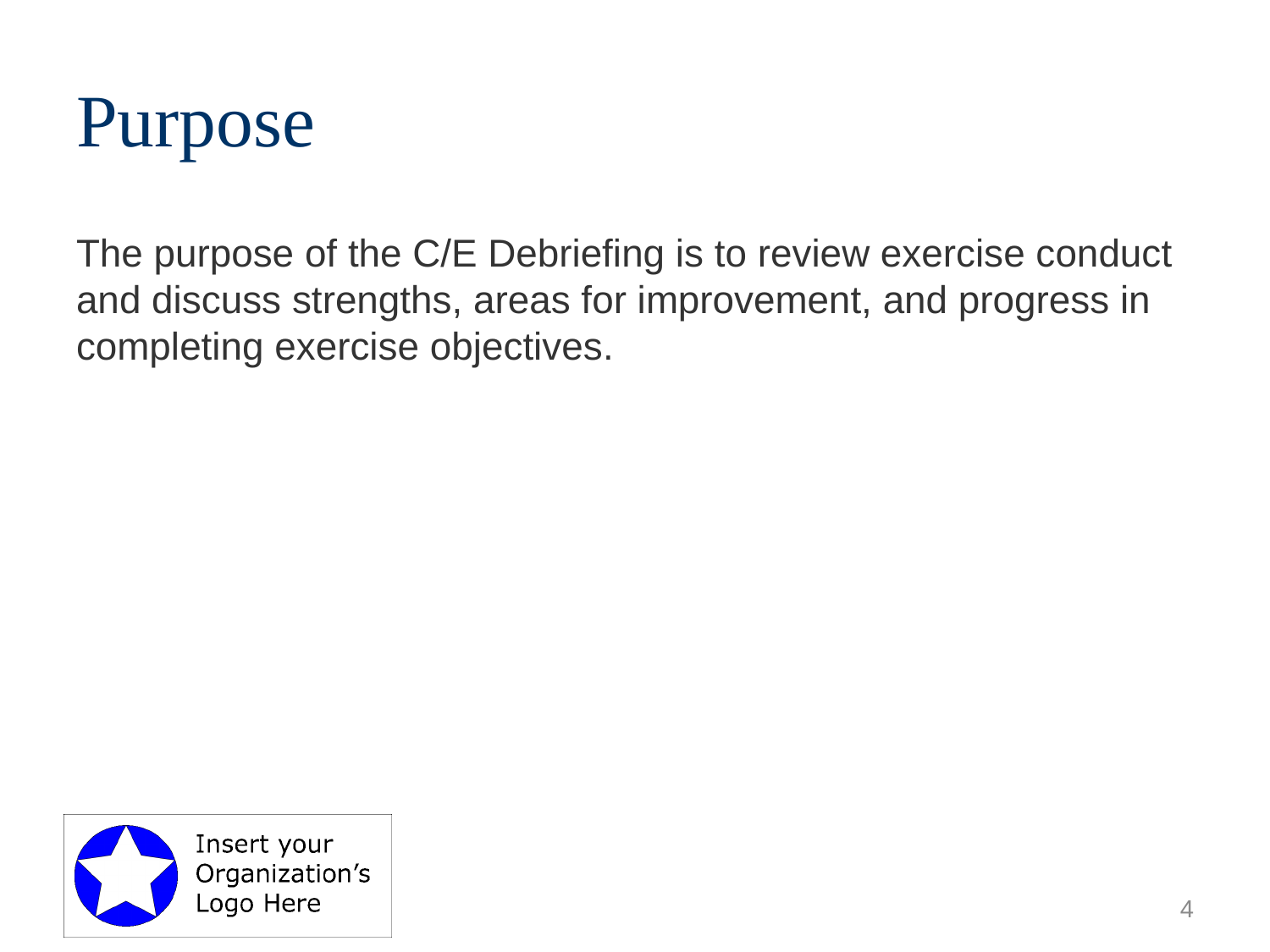

# Purpose
The purpose of the C/E Debriefing is to review exercise conduct and discuss strengths, areas for improvement, and progress in completing exercise objectives.
4